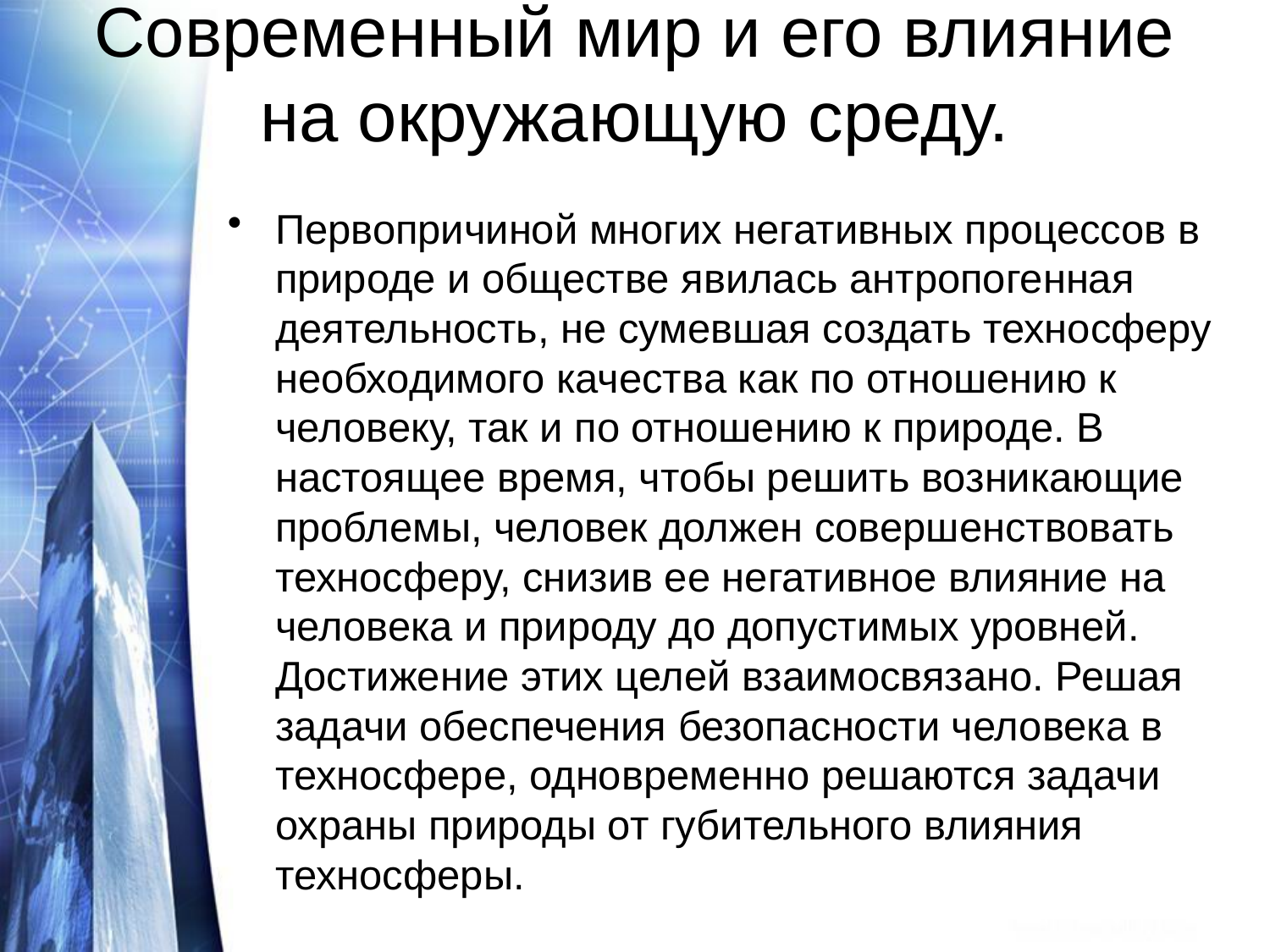

# Современный мир и его влияние на окружающую среду.
Первопричиной многих негативных процессов в природе и обществе явилась антропогенная деятельность, не сумевшая создать техносферу необходимого качества как по отношению к человеку, так и по отношению к природе. В настоящее время, чтобы решить возникающие проблемы, человек должен совершенствовать техносферу, снизив ее негативное влияние на человека и природу до допустимых уровней. Достижение этих целей взаимосвязано. Решая задачи обеспечения безопасности человека в техносфере, одновременно решаются задачи охраны природы от губительного влияния техносферы.